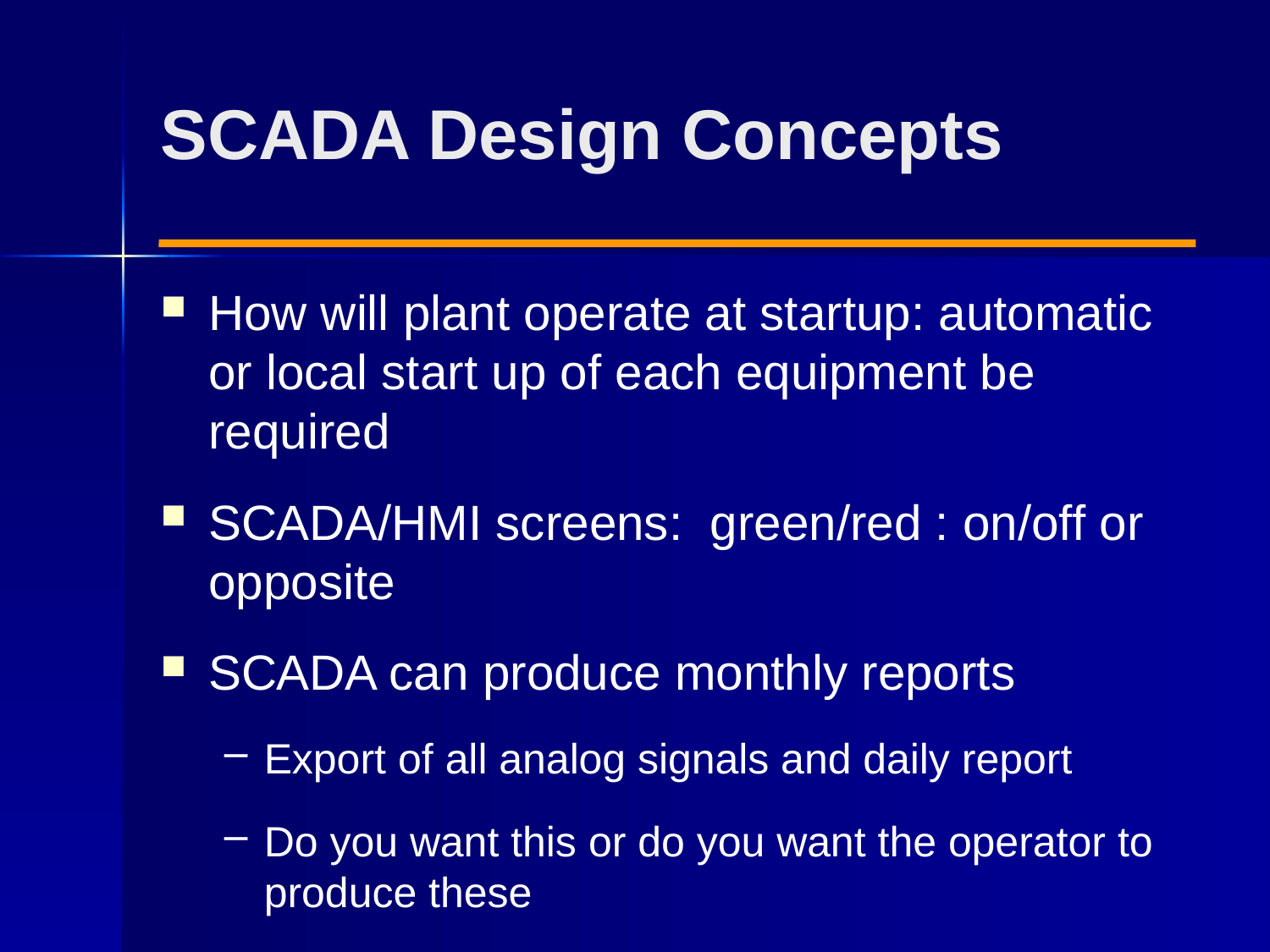

# SCADA Design Concepts
How will plant operate at startup: automatic or local start up of each equipment be required
SCADA/HMI screens:  green/red : on/off or opposite
SCADA can produce monthly reports
Export of all analog signals and daily report
Do you want this or do you want the operator to produce these